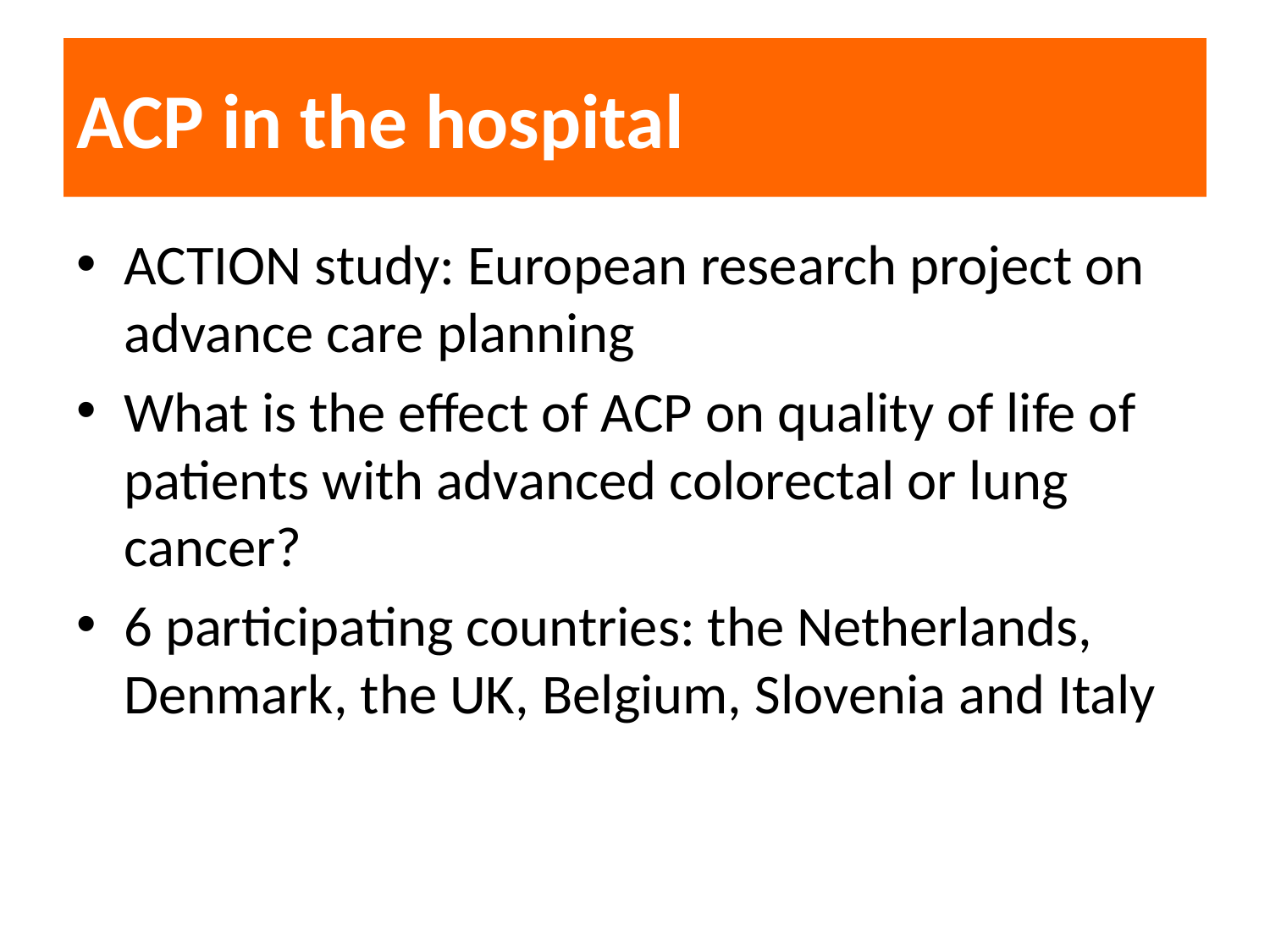

# ACP in the hospital
ACTION study: European research project on advance care planning
What is the effect of ACP on quality of life of patients with advanced colorectal or lung cancer?
6 participating countries: the Netherlands, Denmark, the UK, Belgium, Slovenia and Italy